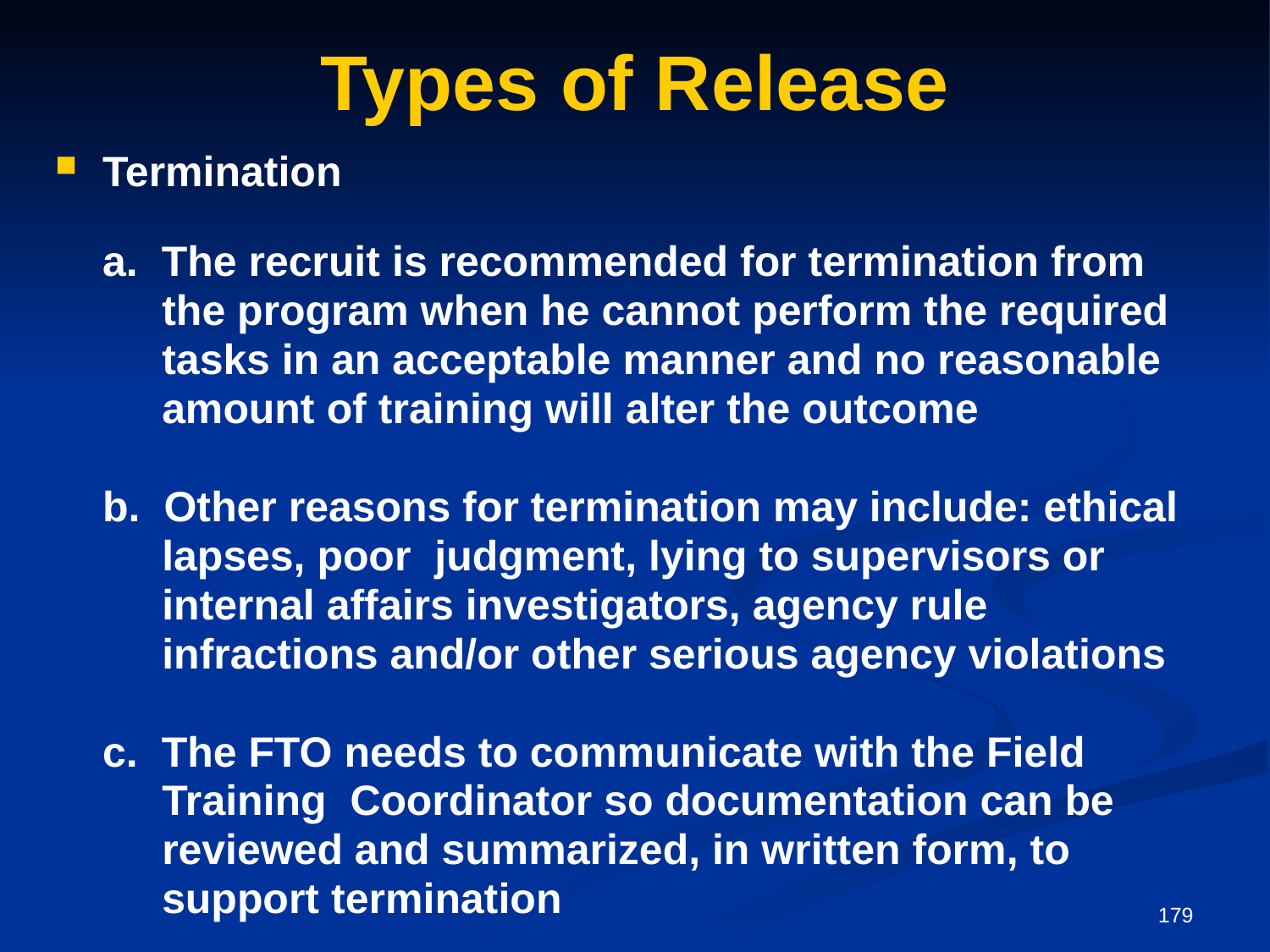

# Types of Release
Termination

	a.  The recruit is recommended for termination from
	     the program when he cannot perform the required
	     tasks in an acceptable manner and no reasonable
	     amount of training will alter the outcome

	b.  Other reasons for termination may include: ethical
	     lapses, poor  judgment, lying to supervisors or
	     internal affairs investigators, agency rule
	     infractions and/or other serious agency violations

	c.  The FTO needs to communicate with the Field
	     Training  Coordinator so documentation can be
	     reviewed and summarized, in written form, to
	     support termination
179